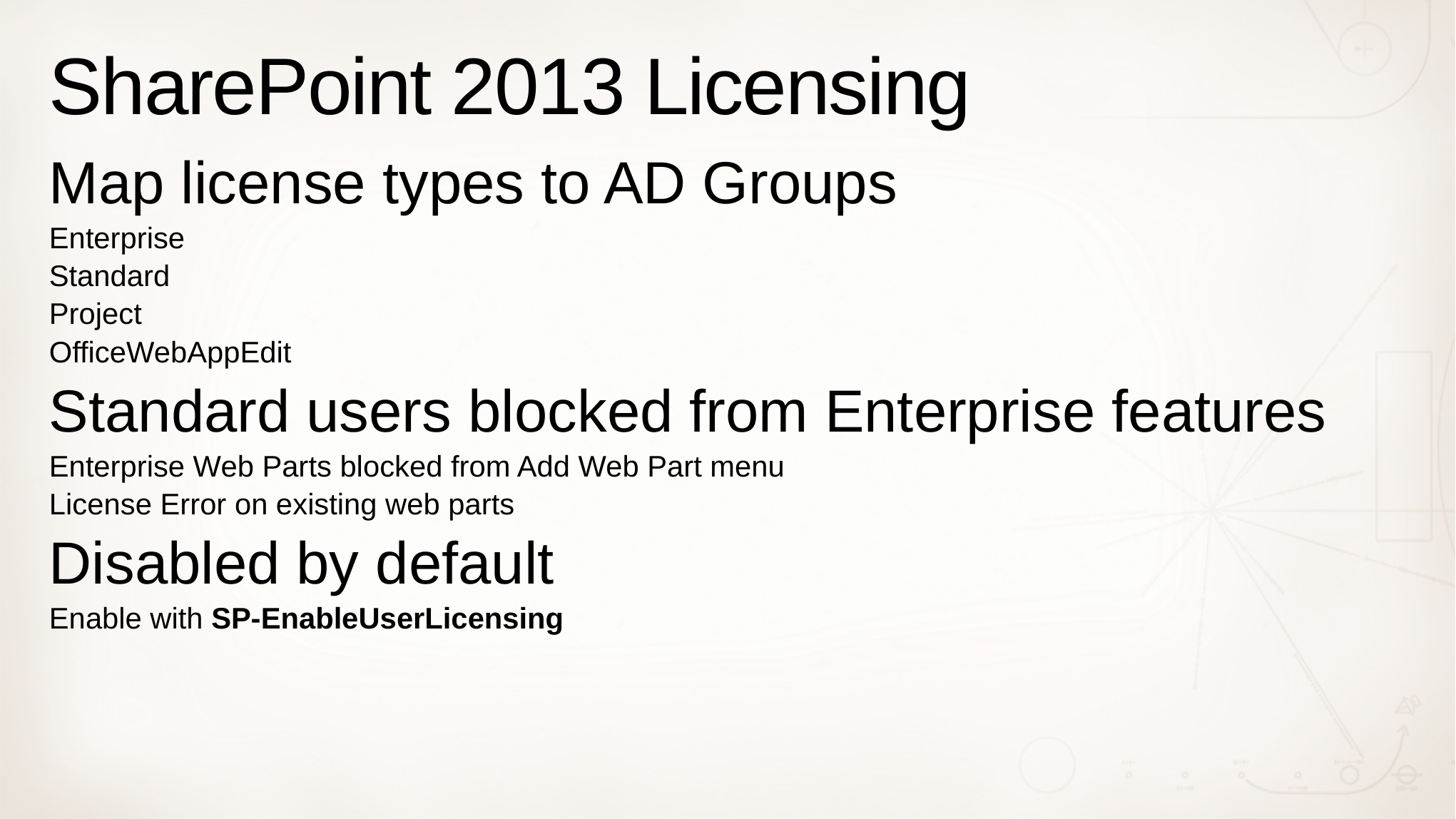

# SharePoint 2013 Licensing
Map license types to AD Groups
Enterprise
Standard
Project
OfficeWebAppEdit
Standard users blocked from Enterprise features
Enterprise Web Parts blocked from Add Web Part menu
License Error on existing web parts
Disabled by default
Enable with SP-EnableUserLicensing